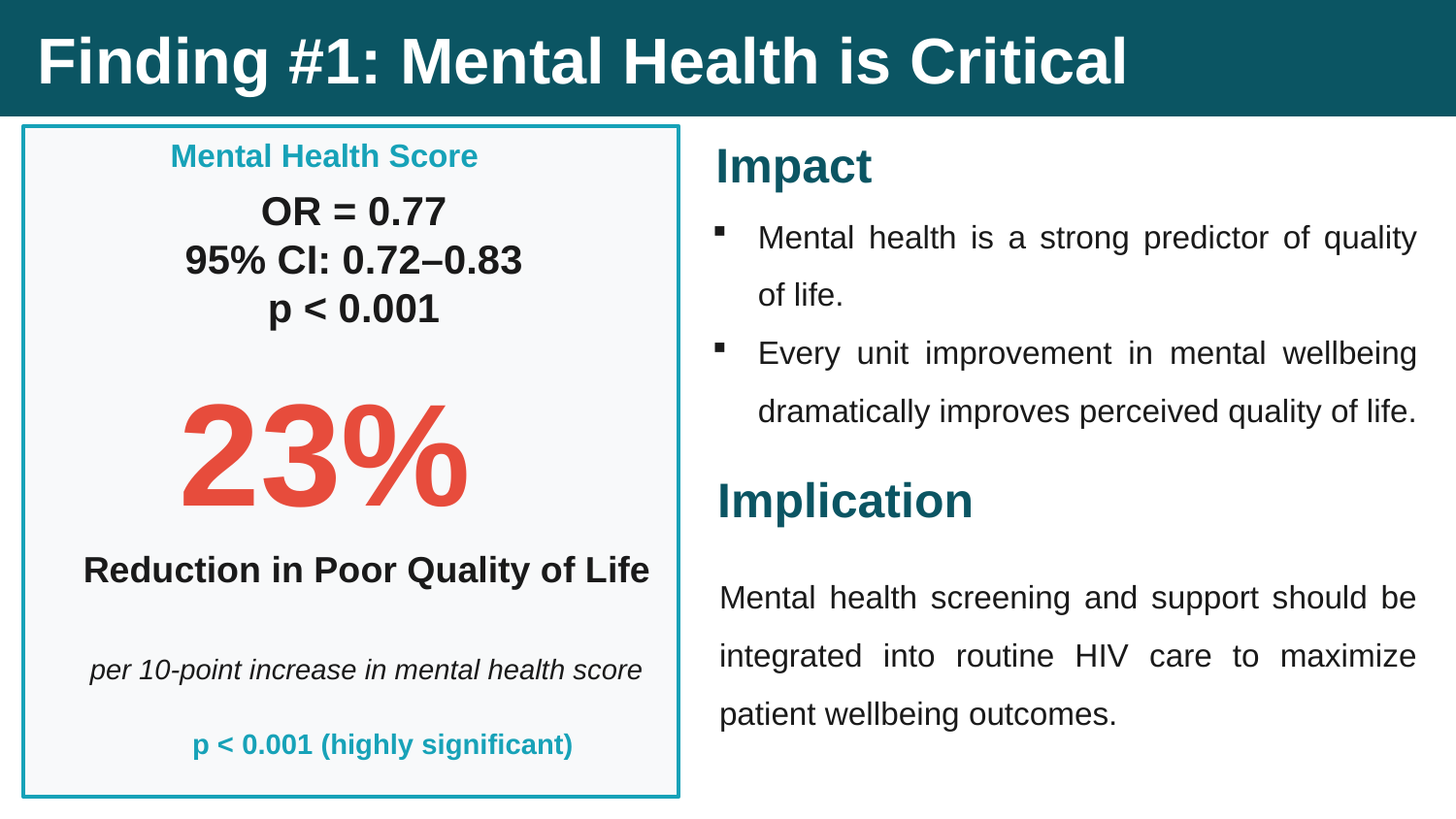

Finding #1: Mental Health is Critical

Impact
Mental Health Score
OR = 0.77
95% CI: 0.72–0.83
p < 0.001
Mental health is a strong predictor of quality of life.
Every unit improvement in mental wellbeing dramatically improves perceived quality of life.
23%
Implication
Reduction in Poor Quality of Life
Mental health screening and support should be integrated into routine HIV care to maximize patient wellbeing outcomes.
per 10-point increase in mental health score
p < 0.001 (highly significant)